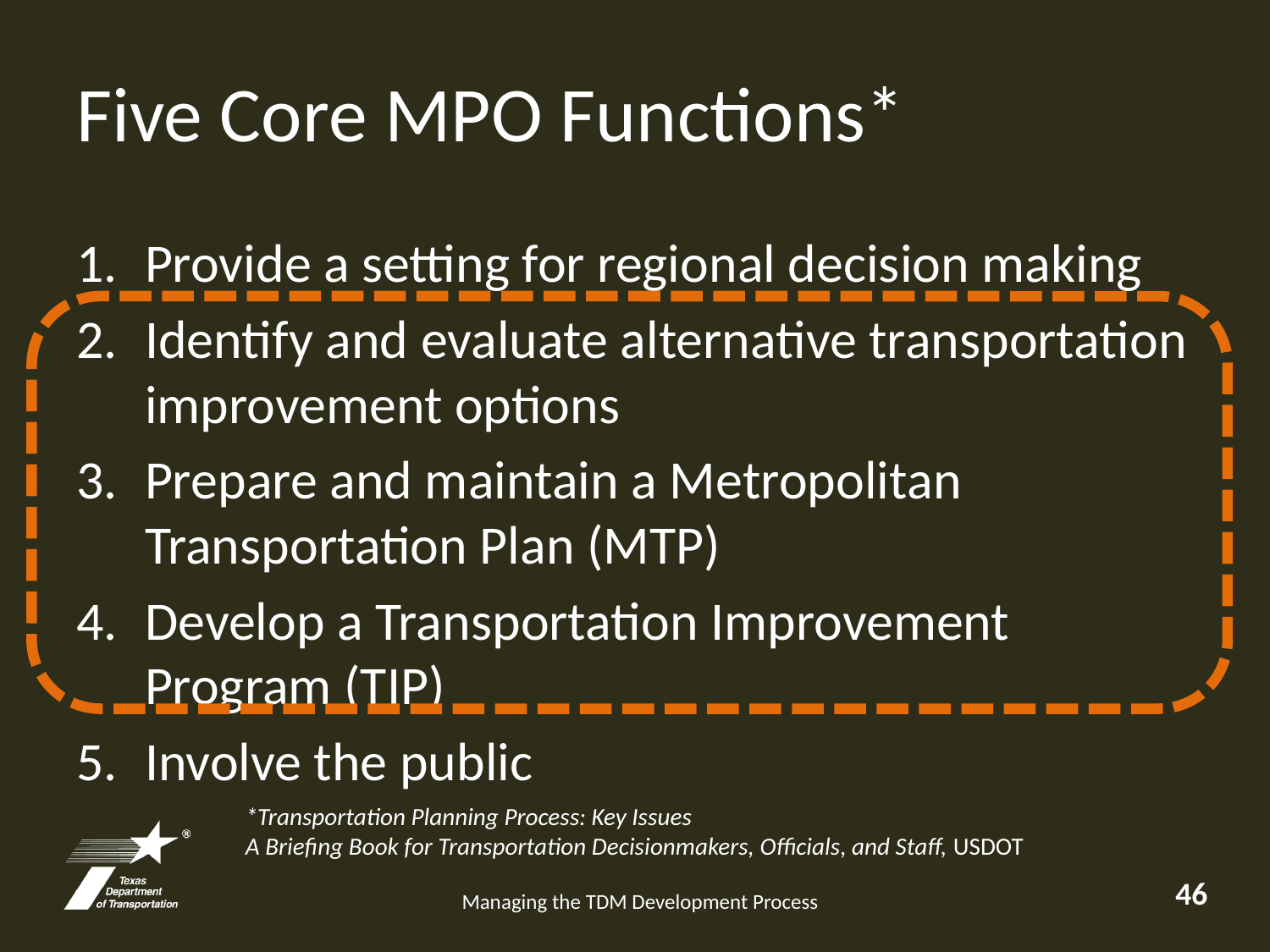

# Five Core MPO Functions*
Provide a setting for regional decision making
Identify and evaluate alternative transportation improvement options
Prepare and maintain a Metropolitan Transportation Plan (MTP)
Develop a Transportation Improvement Program (TIP)
Involve the public

*Transportation Planning Process: Key Issues
A Briefing Book for Transportation Decisionmakers, Officials, and Staff, USDOT